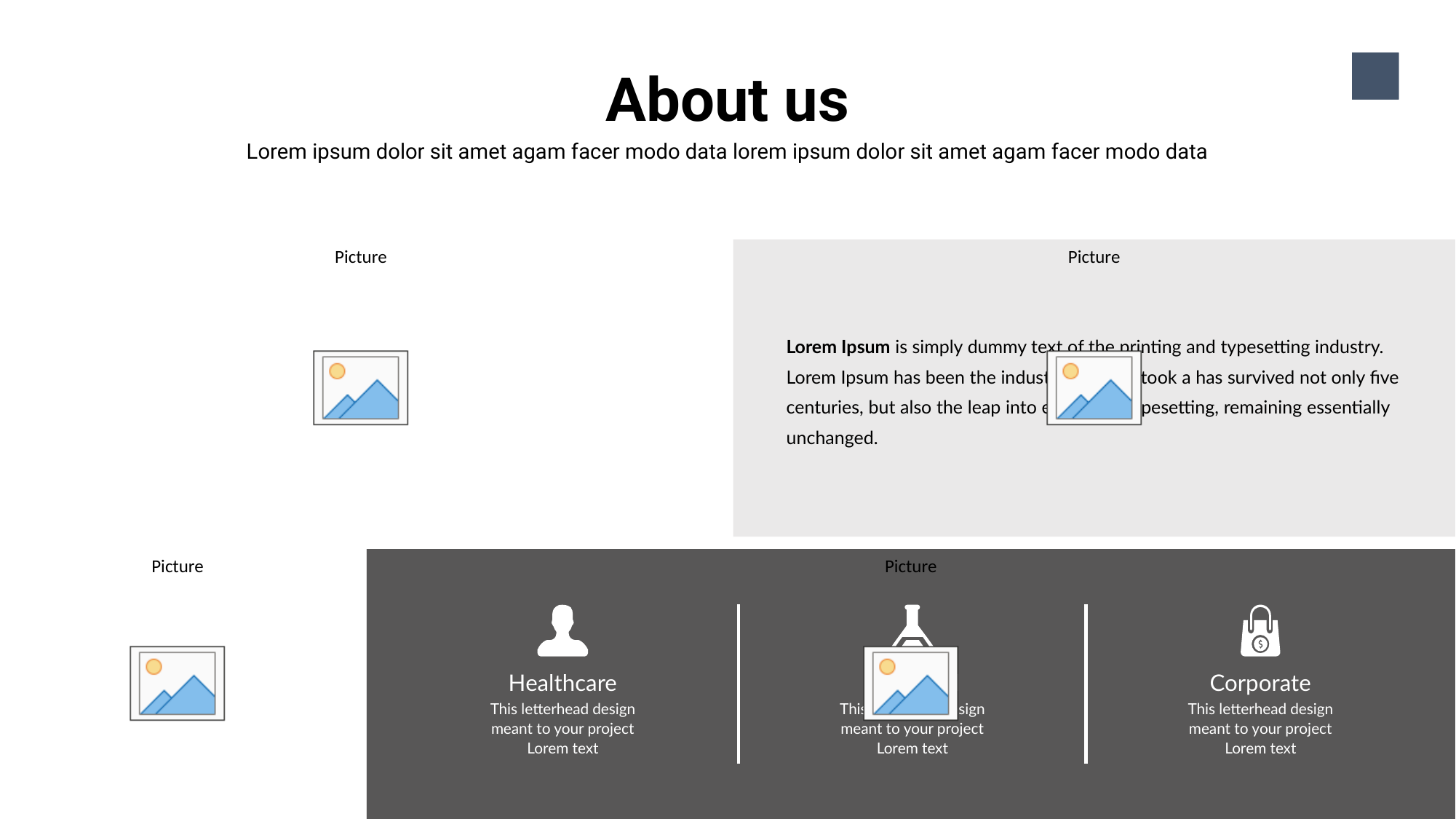

5
About us
Lorem ipsum dolor sit amet agam facer modo data lorem ipsum dolor sit amet agam facer modo data

Lorem Ipsum is simply dummy text of the printing and typesetting industry. Lorem Ipsum has been the industry's printer took a has survived not only five centuries, but also the leap into electronic typesetting, remaining essentially unchanged.

Healthcare
This letterhead design meant to your project Lorem text

Individual
This letterhead design meant to your project Lorem text

Corporate
This letterhead design meant to your project Lorem text